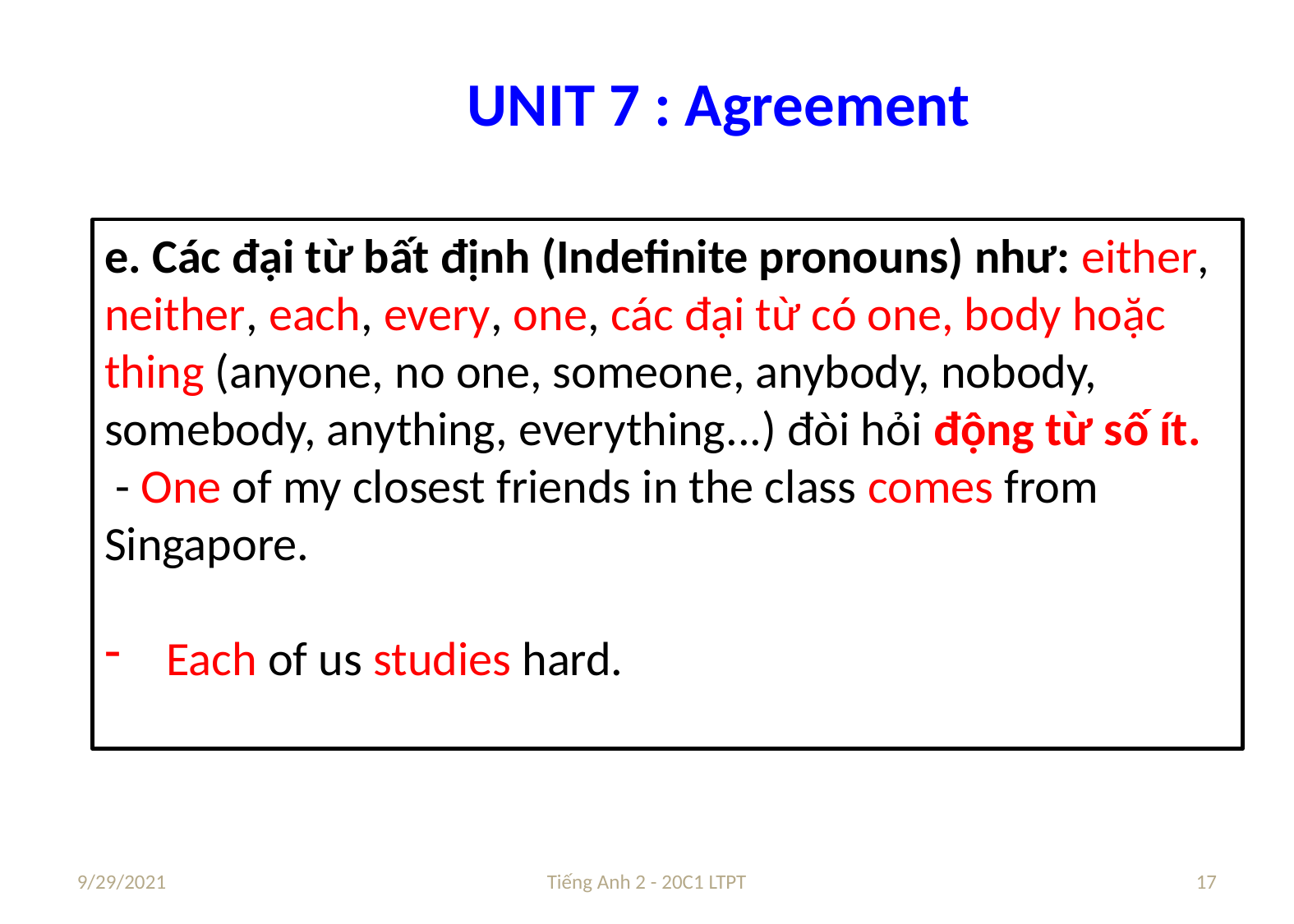

# UNIT 7 : Agreement
e. Các đại từ bất định (Indefinite pronouns) như: either, neither, each, every, one, các đại từ có one, body hoặc thing (anyone, no one, someone, anybody, nobody, somebody, anything, everything...) đòi hỏi động từ số ít.
 - One of my closest friends in the class comes from Singapore.

Each of us studies hard.

9/29/2021
Tiếng Anh 2 - 20C1 LTPT
17